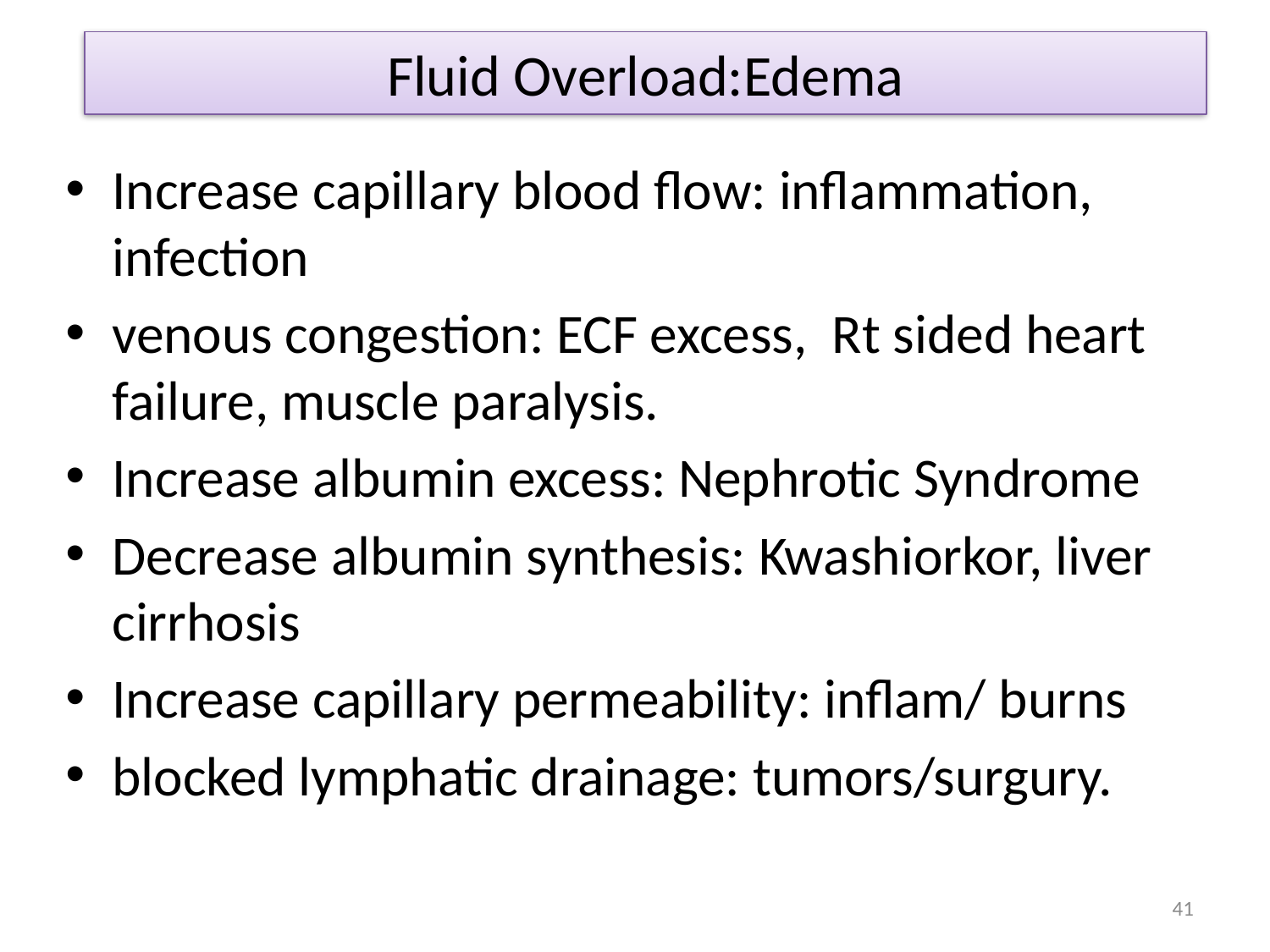

# Fluid Overload:Edema
Increase capillary blood flow: inflammation, infection
venous congestion: ECF excess,  Rt sided heart failure, muscle paralysis.
Increase albumin excess: Nephrotic Syndrome
Decrease albumin synthesis: Kwashiorkor, liver cirrhosis
Increase capillary permeability: inflam/ burns
blocked lymphatic drainage: tumors/surgury.
41